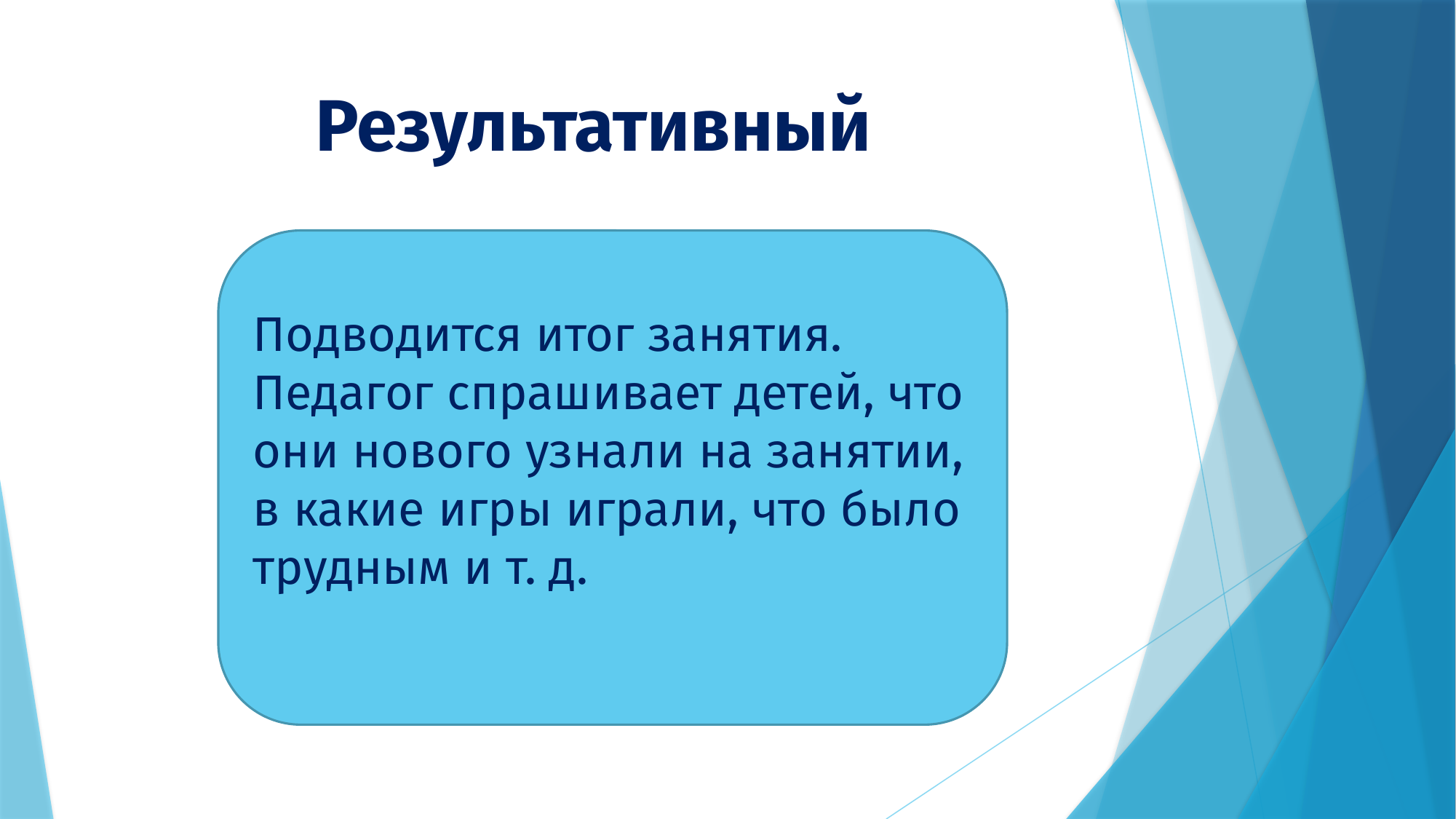

# Результативный
Подводится итог занятия. Педагог спрашивает детей, что они нового узнали на занятии, в какие игры играли, что было трудным и т. д.